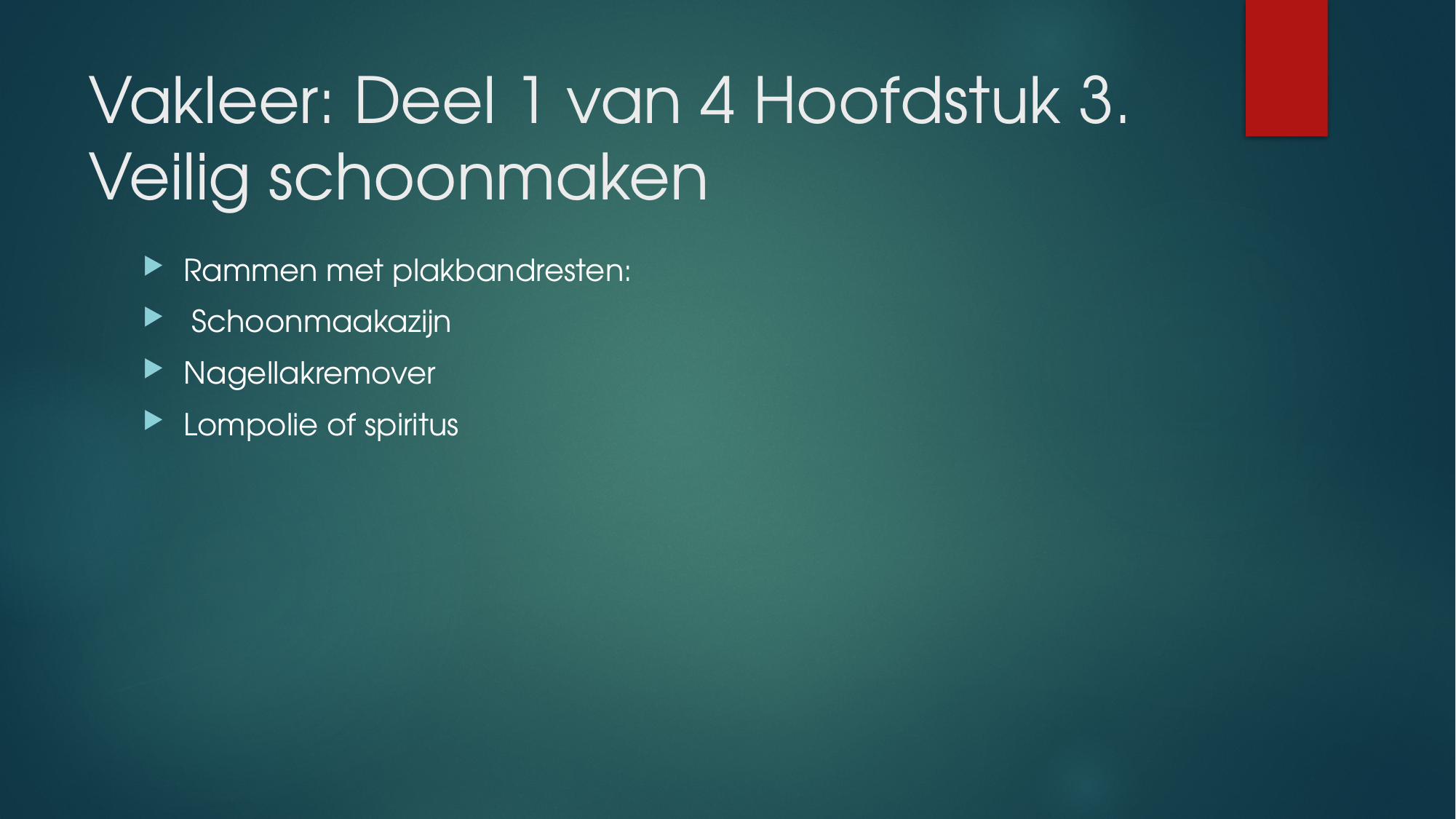

# Vakleer: Deel 1 van 4 Hoofdstuk 3. Veilig schoonmaken
Rammen met plakbandresten:
 Schoonmaakazijn
Nagellakremover
Lompolie of spiritus